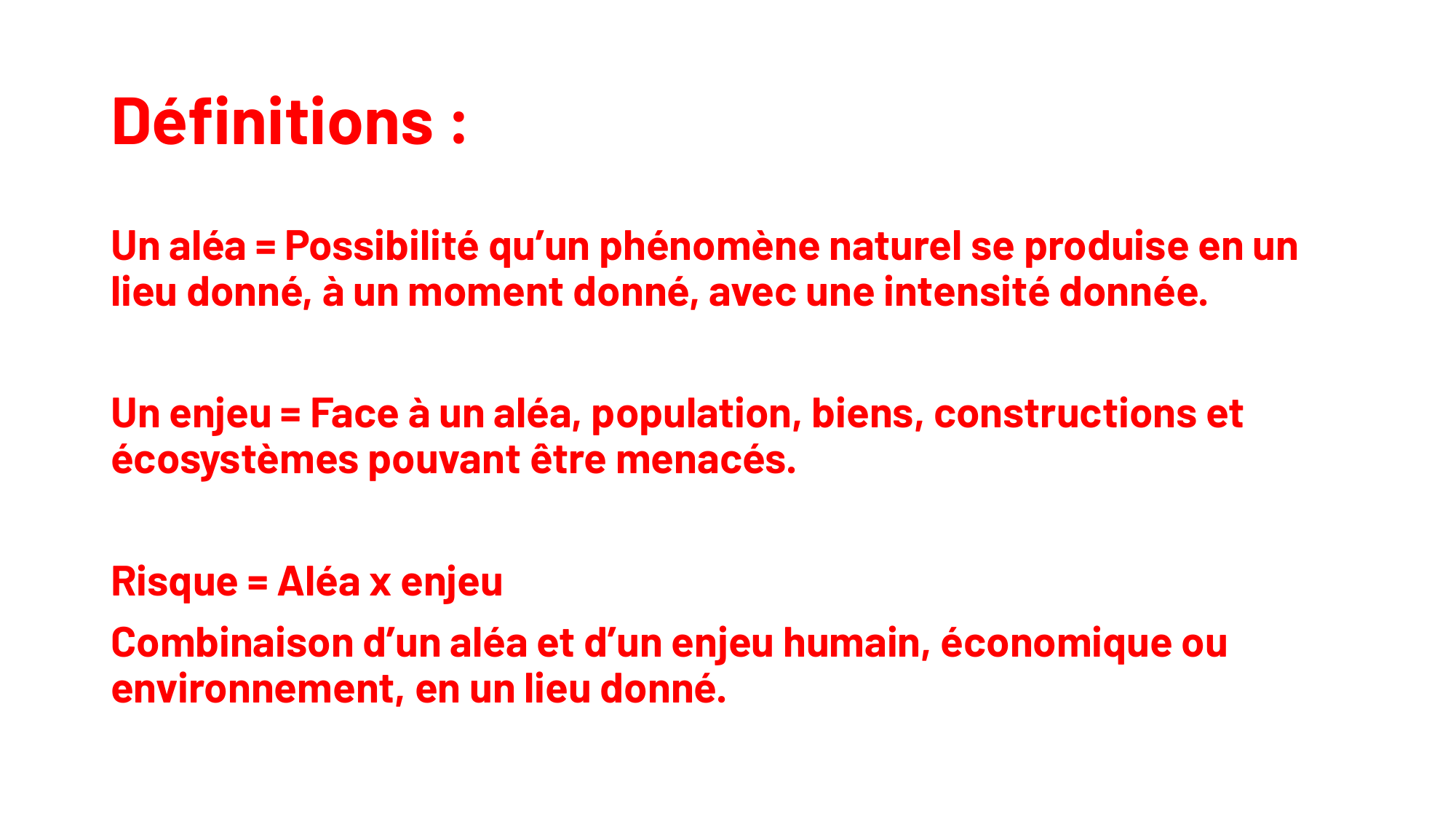

Définitions :
Un aléa = Possibilité qu’un phénomène naturel se produise en un lieu donné, à un moment donné, avec une intensité donnée.

Un enjeu = Face à un aléa, population, biens, constructions et écosystèmes pouvant être menacés.

Risque = Aléa x enjeu
Combinaison d’un aléa et d’un enjeu humain, économique ou environnement, en un lieu donné.